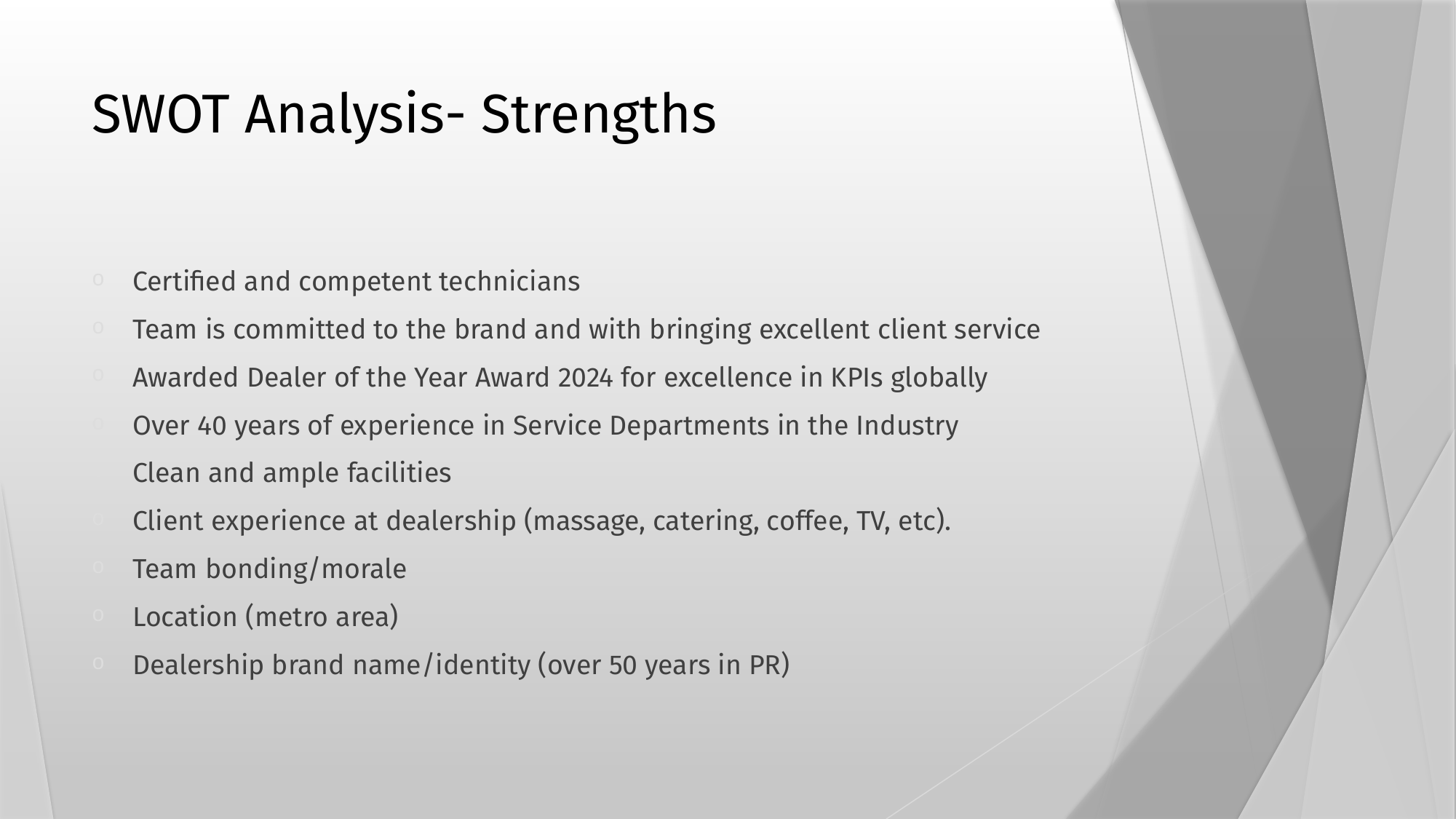

# SWOT Analysis- Strengths
Certified and competent technicians
Team is committed to the brand and with bringing excellent client service
Awarded Dealer of the Year Award 2024 for excellence in KPIs globally
Over 40 years of experience in Service Departments in the Industry
Clean and ample facilities
Client experience at dealership (massage, catering, coffee, TV, etc).
Team bonding/morale
Location (metro area)
Dealership brand name/identity (over 50 years in PR)